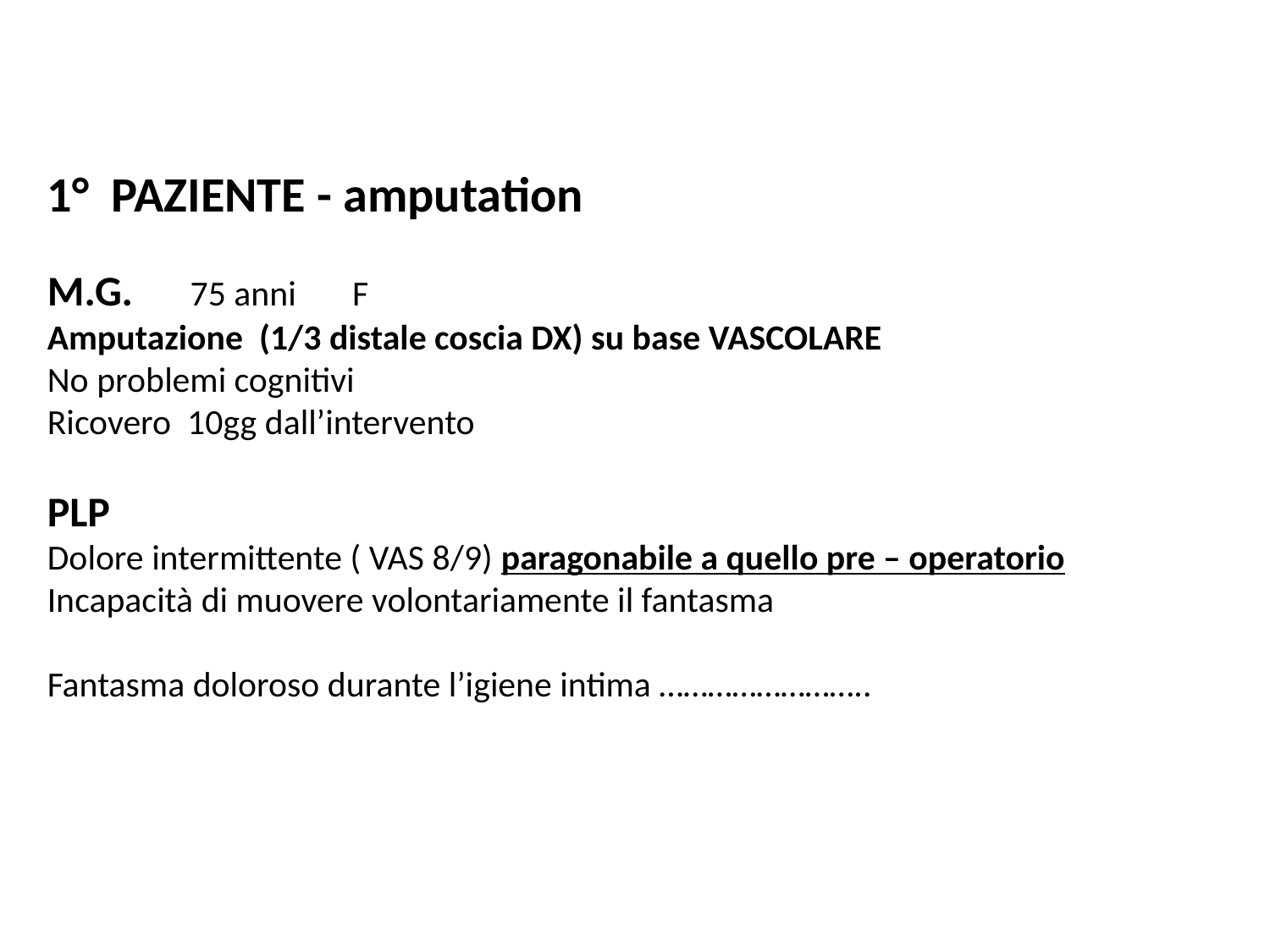

1°  PAZIENTE - amputation

M.G.      75 anni       F
Amputazione  (1/3 distale coscia DX) su base VASCOLARE
No problemi cognitivi
Ricovero  10gg dall’intervento

PLP
Dolore intermittente ( VAS 8/9) paragonabile a quello pre – operatorio
Incapacità di muovere volontariamente il fantasma

Fantasma doloroso durante l’igiene intima ……………………..